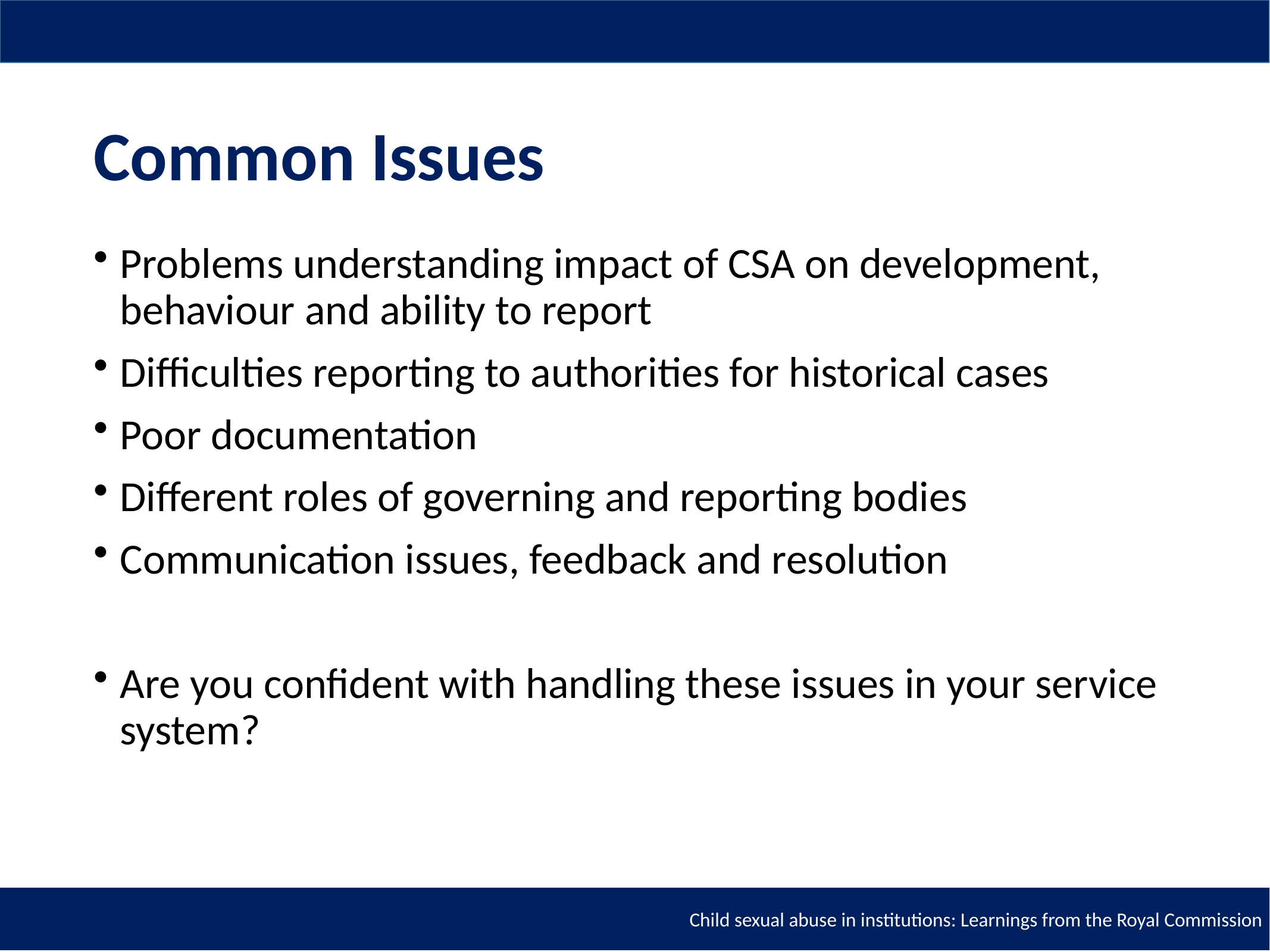

# Common Issues
Problems understanding impact of CSA on development, behaviour and ability to report
Difficulties reporting to authorities for historical cases
Poor documentation
Different roles of governing and reporting bodies
Communication issues, feedback and resolution

Are you confident with handling these issues in your service system?

Child sexual abuse in institutions: Learnings from the Royal Commission